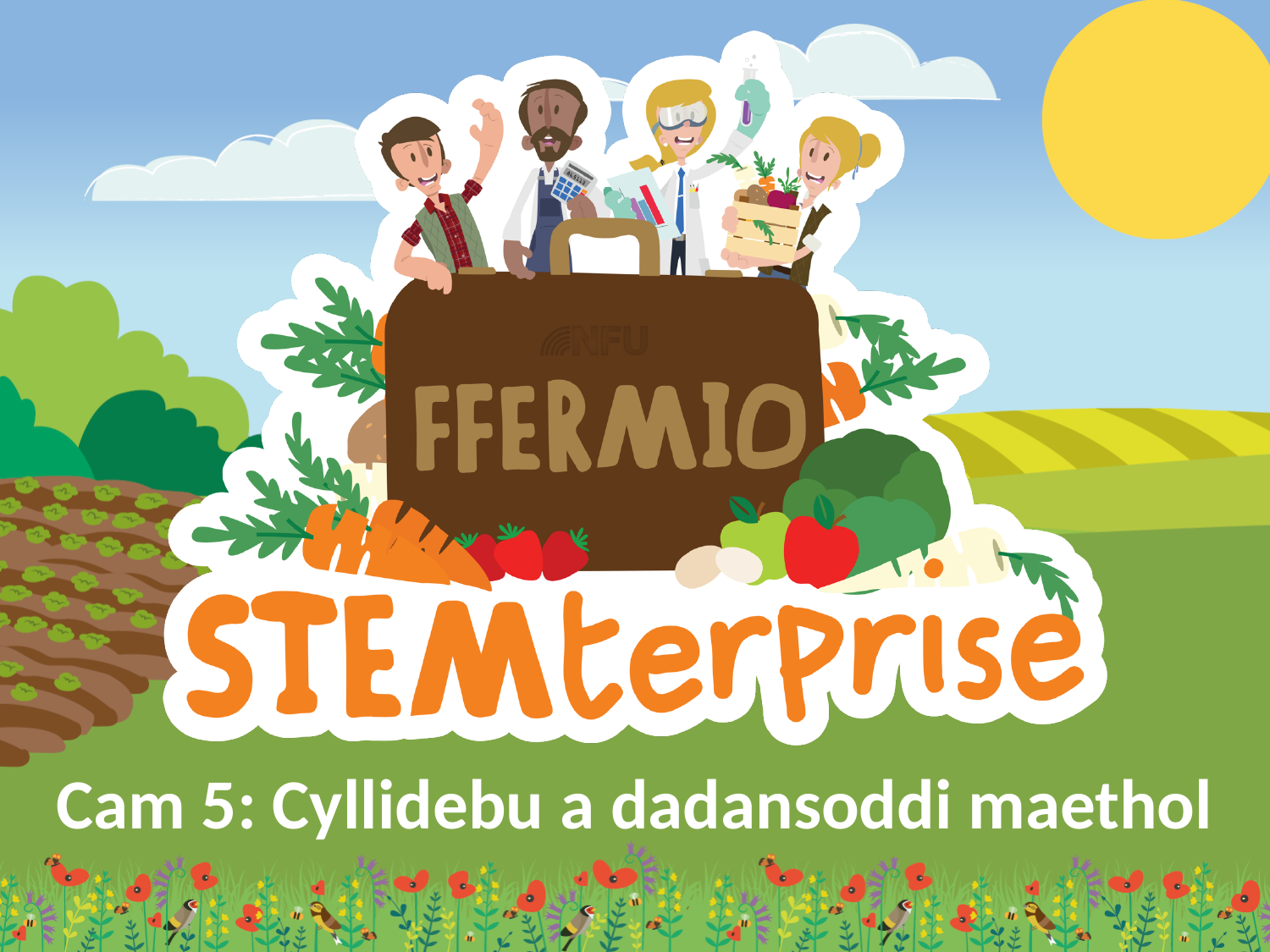

# Cam 5: Cyllidebu a dadansoddi maethol